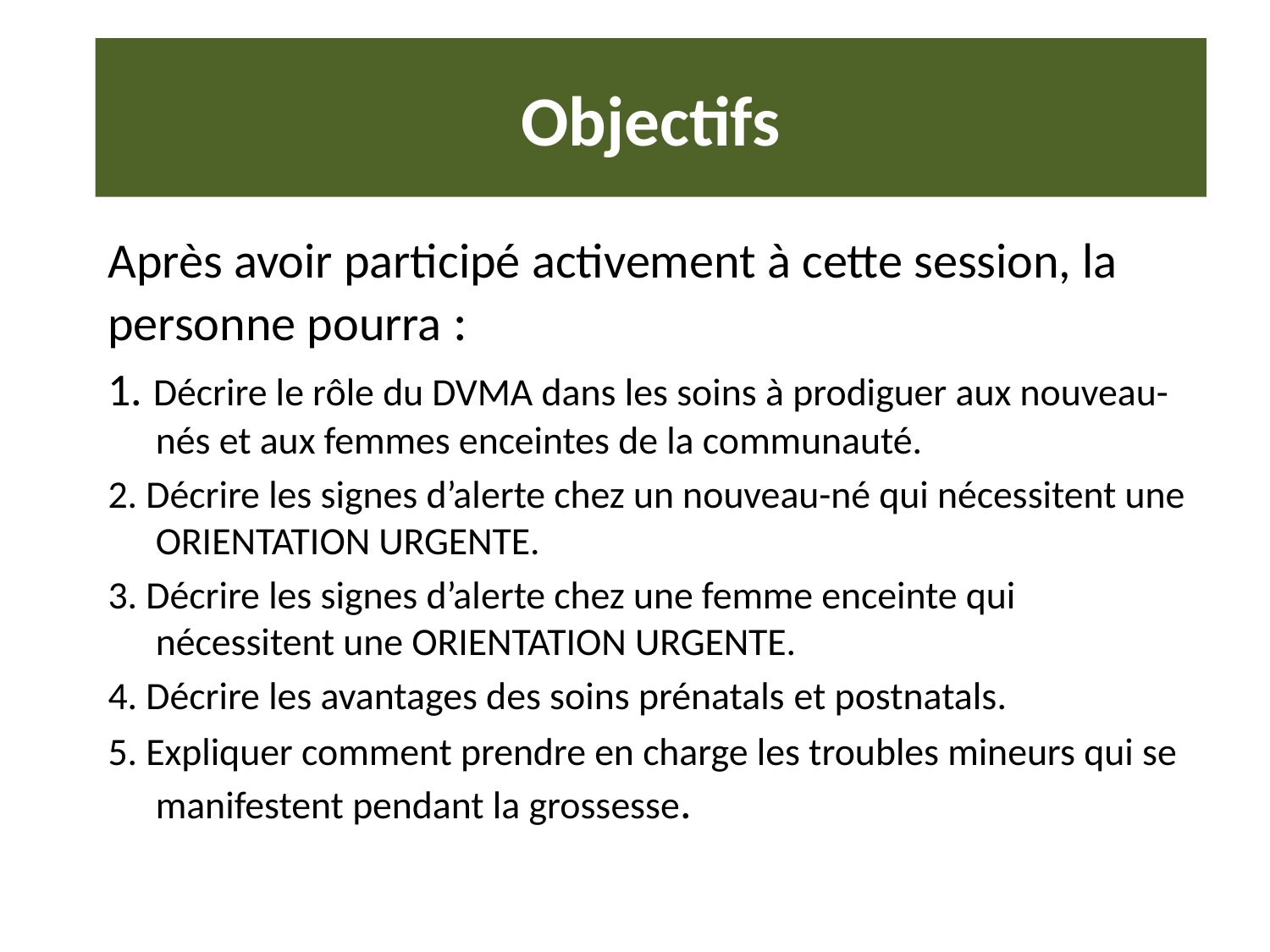

# Objectifs
Après avoir participé activement à cette session, la personne pourra :
1. Décrire le rôle du DVMA dans les soins à prodiguer aux nouveau-nés et aux femmes enceintes de la communauté.
2. Décrire les signes d’alerte chez un nouveau-né qui nécessitent une ORIENTATION URGENTE.
3. Décrire les signes d’alerte chez une femme enceinte qui nécessitent une ORIENTATION URGENTE.
4. Décrire les avantages des soins prénatals et postnatals.
5. Expliquer comment prendre en charge les troubles mineurs qui se manifestent pendant la grossesse.